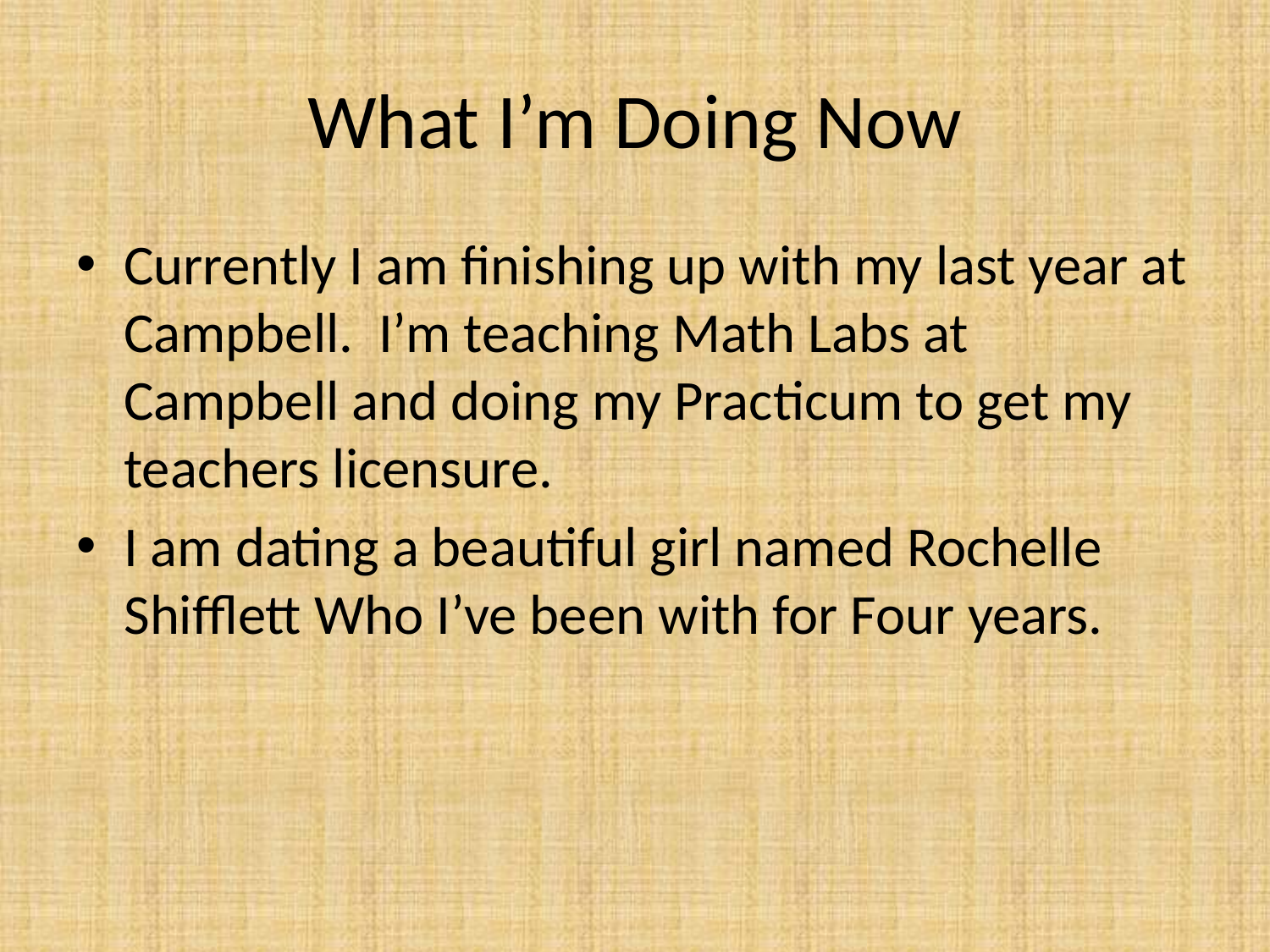

# What I’m Doing Now
Currently I am finishing up with my last year at Campbell.  I’m teaching Math Labs at Campbell and doing my Practicum to get my teachers licensure.
I am dating a beautiful girl named Rochelle Shifflett Who I’ve been with for Four years.